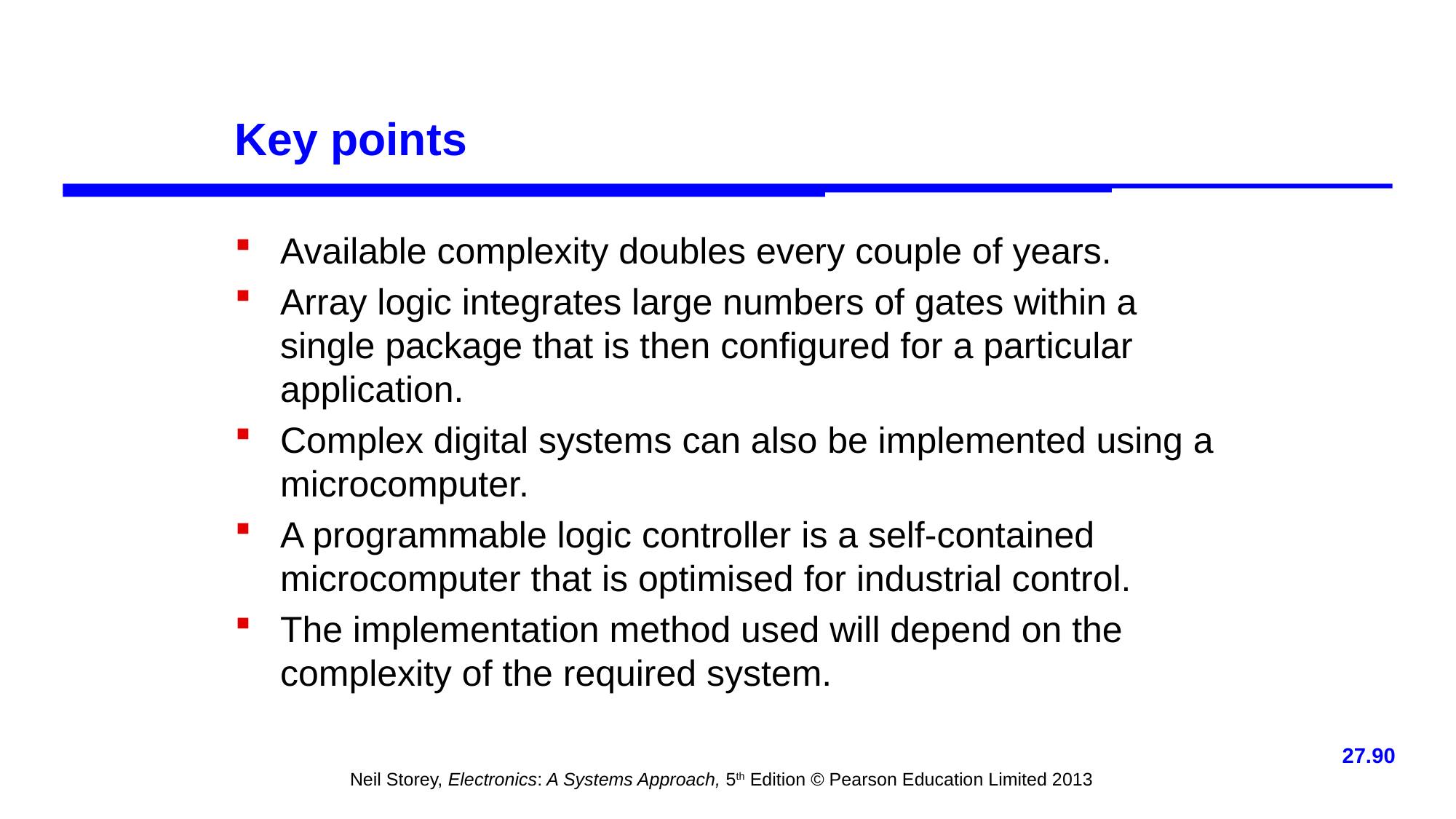

# Key points
Available complexity doubles every couple of years.
Array logic integrates large numbers of gates within a single package that is then configured for a particular application.
Complex digital systems can also be implemented using a microcomputer.
A programmable logic controller is a self-contained microcomputer that is optimised for industrial control.
The implementation method used will depend on the complexity of the required system.